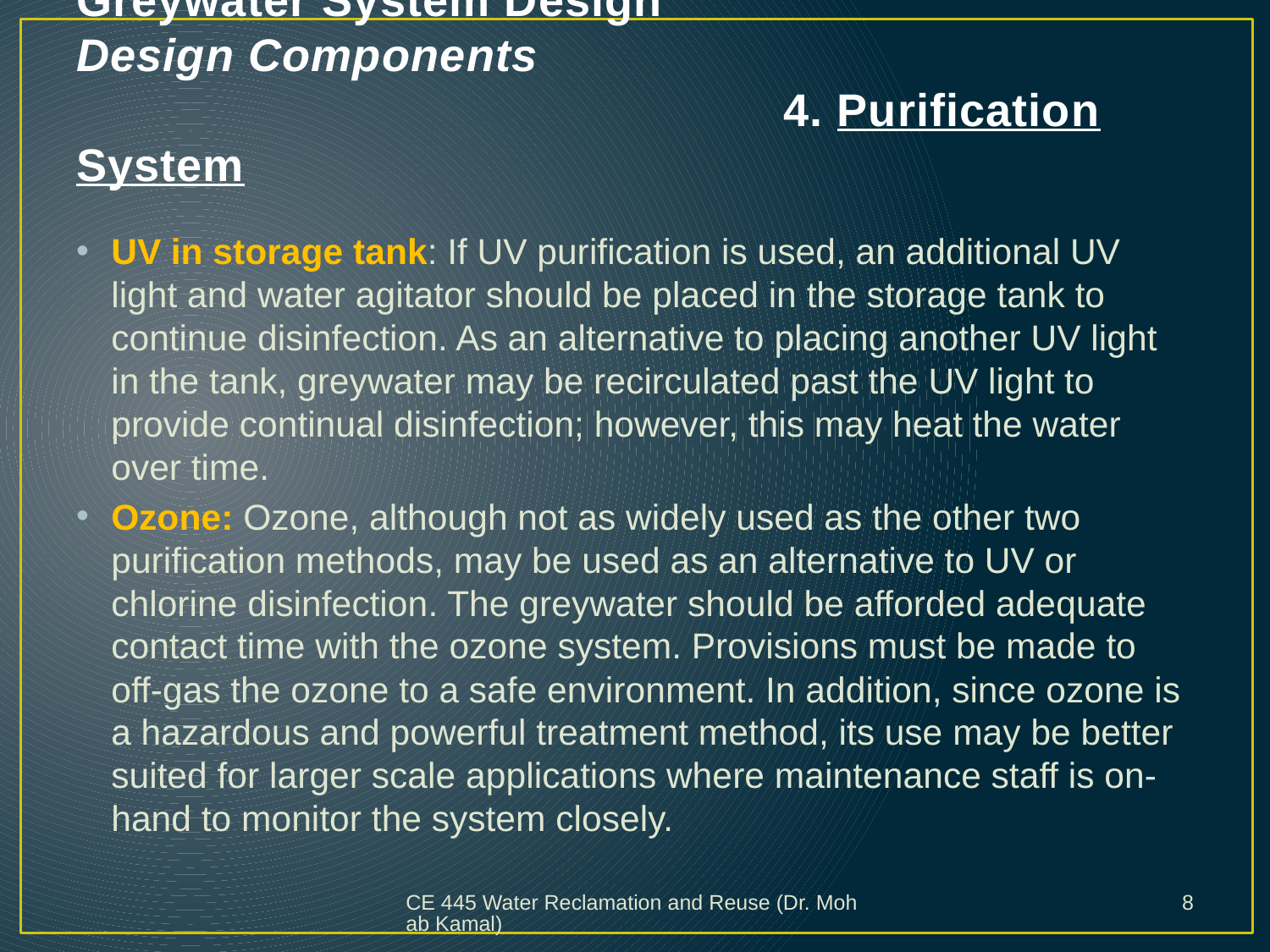

# Greywater System Design Design Components 4. Purification System
UV in storage tank: If UV purification is used, an additional UV light and water agitator should be placed in the storage tank to continue disinfection. As an alternative to placing another UV light in the tank, greywater may be recirculated past the UV light to provide continual disinfection; however, this may heat the water over time.
Ozone: Ozone, although not as widely used as the other two purification methods, may be used as an alternative to UV or chlorine disinfection. The greywater should be afforded adequate contact time with the ozone system. Provisions must be made to off-gas the ozone to a safe environment. In addition, since ozone is a hazardous and powerful treatment method, its use may be better suited for larger scale applications where maintenance staff is on-hand to monitor the system closely.
CE 445 Water Reclamation and Reuse (Dr. Mohab Kamal)
8